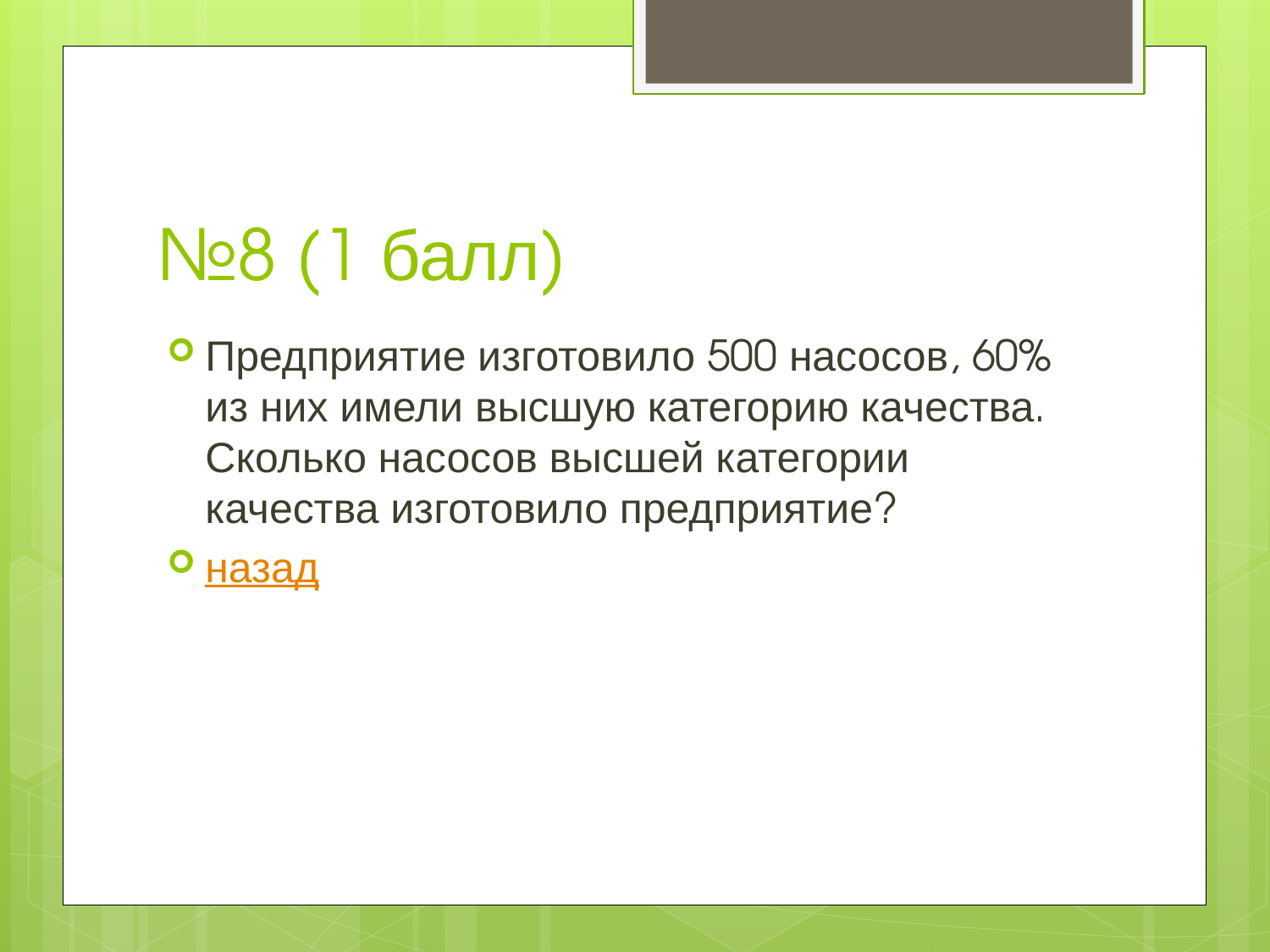

# №8 (1 балл)
Предприятие изготовило 500 насосов, 60% из них имели высшую категорию качества. Сколько насосов высшей категории качества изготовило предприятие?
назад